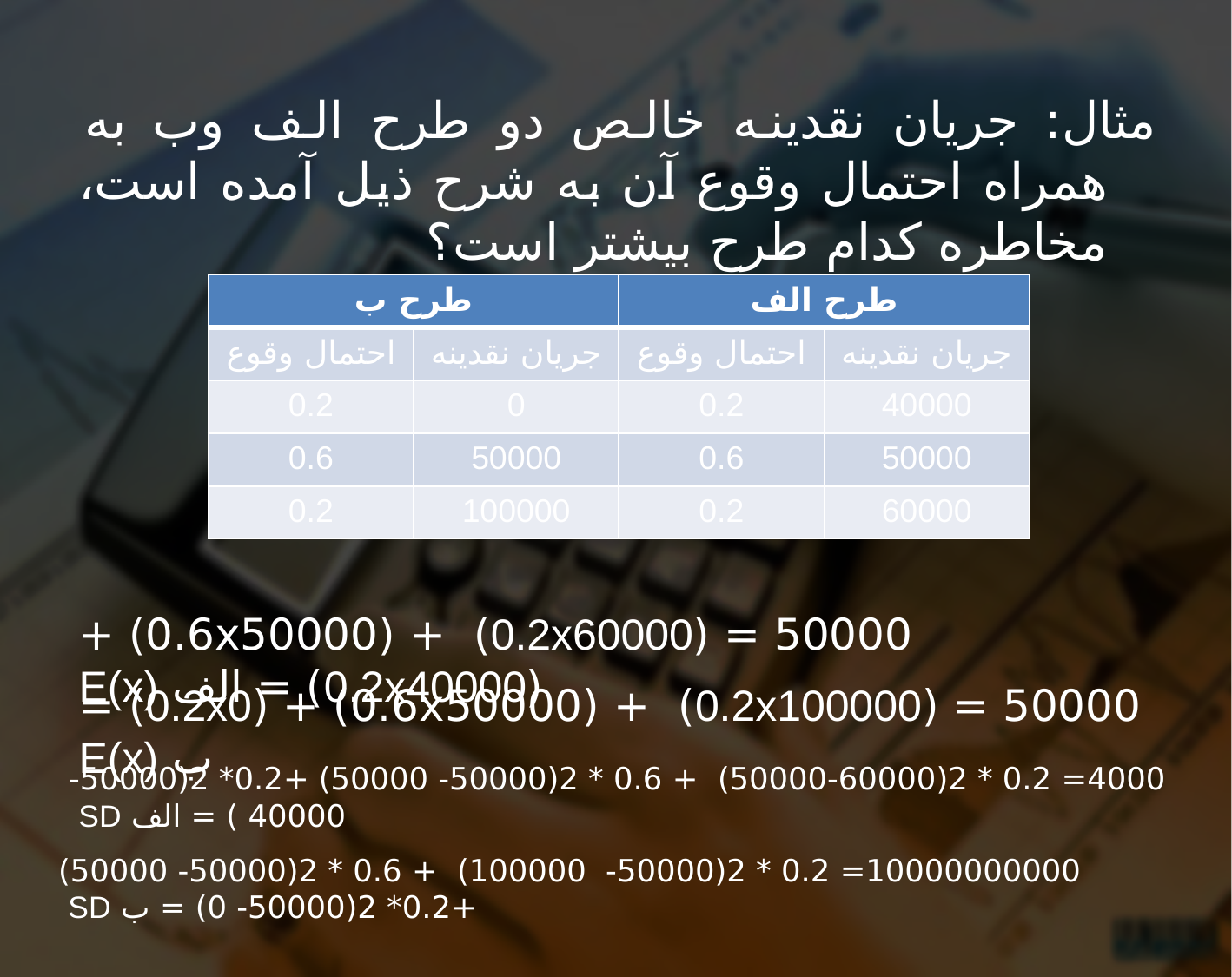

مثال: جریان نقدینه خالص دو طرح الف وب به همراه احتمال وقوع آن به شرح ذیل آمده است، مخاطره کدام طرح بیشتر است؟
| طرح ب |  | طرح الف |  |
| --- | --- | --- | --- |
| احتمال وقوع | جریان نقدینه | احتمال وقوع | جریان نقدینه |
| 0.2 | 0 | 0.2 | 40000 |
| 0.6 | 50000 | 0.6 | 50000 |
| 0.2 | 100000 | 0.2 | 60000 |
 50000 = (0.2x60000)  + (0.6x50000) + (0.2x40000) = الف E(x)
 50000 = (0.2x100000)  + (0.6x50000) + (0.2x0) = ب E(x)
4000= 0.2 * 2(50000-60000)  + 0.6 * 2(50000- 50000) +0.2* 2(50000- 40000 ) = الف SD
10000000000= 0.2 * 2(50000-  100000)  + 0.6 * 2(50000- 50000) +0.2* 2(50000- 0) = ب SD